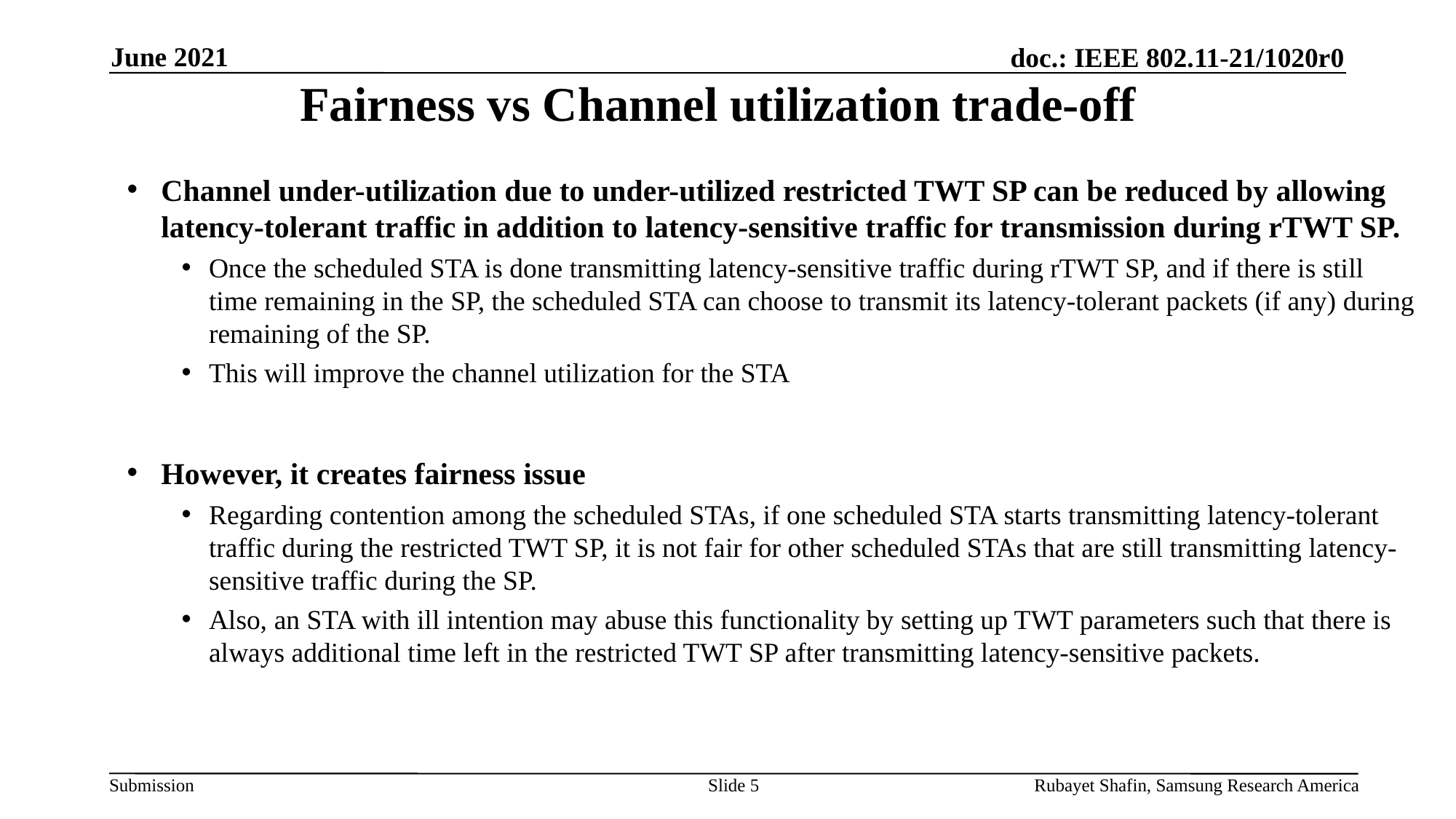

# Fairness vs Channel utilization trade-off
June 2021
Channel under-utilization due to under-utilized restricted TWT SP can be reduced by allowing latency-tolerant traffic in addition to latency-sensitive traffic for transmission during rTWT SP.
Once the scheduled STA is done transmitting latency-sensitive traffic during rTWT SP, and if there is still time remaining in the SP, the scheduled STA can choose to transmit its latency-tolerant packets (if any) during remaining of the SP.
This will improve the channel utilization for the STA

However, it creates fairness issue
Regarding contention among the scheduled STAs, if one scheduled STA starts transmitting latency-tolerant traffic during the restricted TWT SP, it is not fair for other scheduled STAs that are still transmitting latency-sensitive traffic during the SP.
Also, an STA with ill intention may abuse this functionality by setting up TWT parameters such that there is always additional time left in the restricted TWT SP after transmitting latency-sensitive packets.
Slide 5
Rubayet Shafin, Samsung Research America